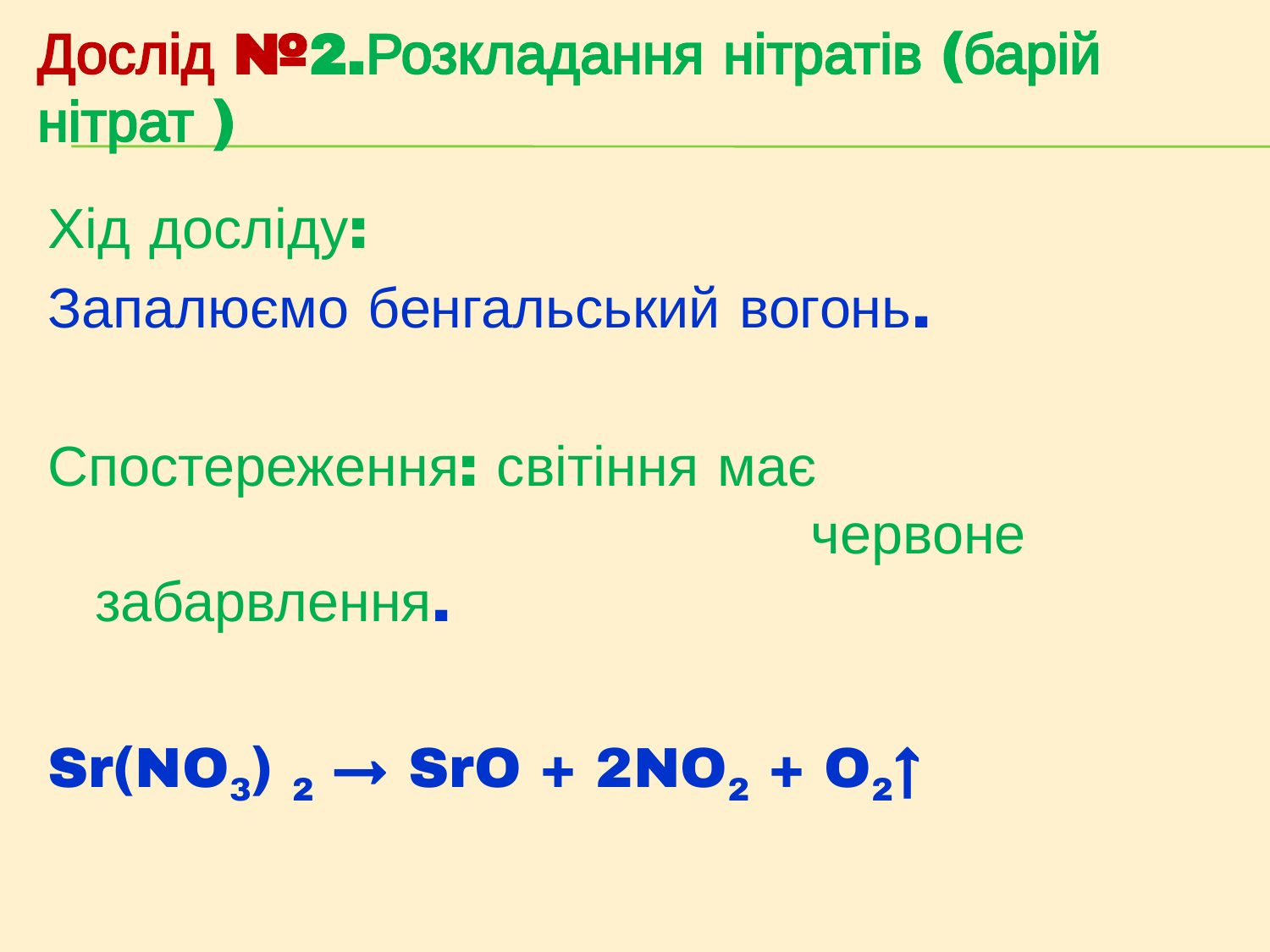

# Дослід №2.Розкладання нітратів (барій нітрат )
Хід досліду:
Запалюємо бенгальський вогонь.

Спостереження: світіння має                                                             червоне забарвлення.

Sr(NO3) 2 → SrO + 2NO2 + O2↑